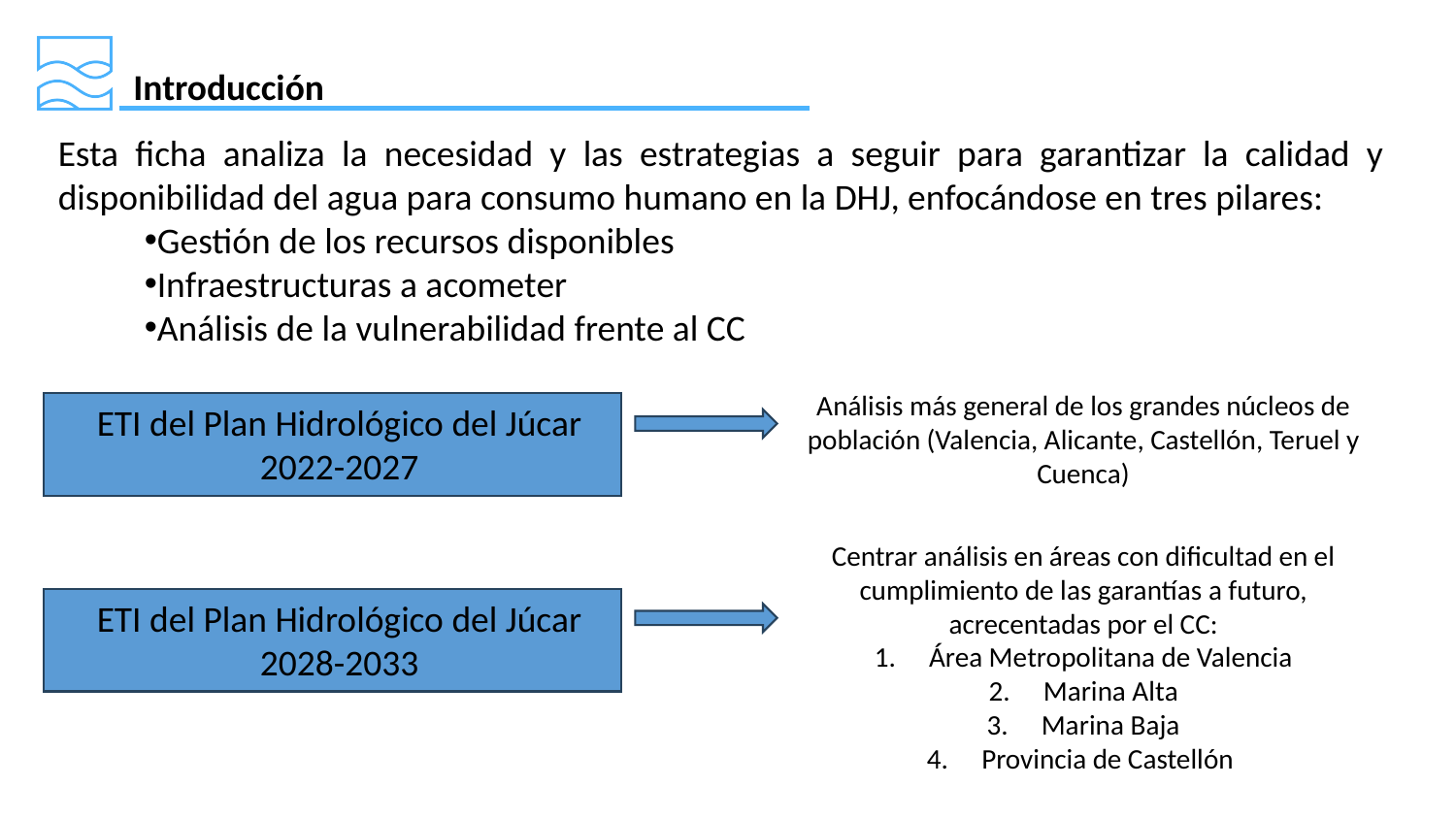

Introducción
Esta ficha analiza la necesidad y las estrategias a seguir para garantizar la calidad y disponibilidad del agua para consumo humano en la DHJ, enfocándose en tres pilares:
Gestión de los recursos disponibles
Infraestructuras a acometer
Análisis de la vulnerabilidad frente al CC
Análisis más general de los grandes núcleos de población (Valencia, Alicante, Castellón, Teruel y Cuenca)

ETI del Plan Hidrológico del Júcar 2022-2027

Centrar análisis en áreas con dificultad en el cumplimiento de las garantías a futuro, acrecentadas por el CC:
Área Metropolitana de Valencia
Marina Alta
Marina Baja
Provincia de Castellón

ETI del Plan Hidrológico del Júcar 2028-2033